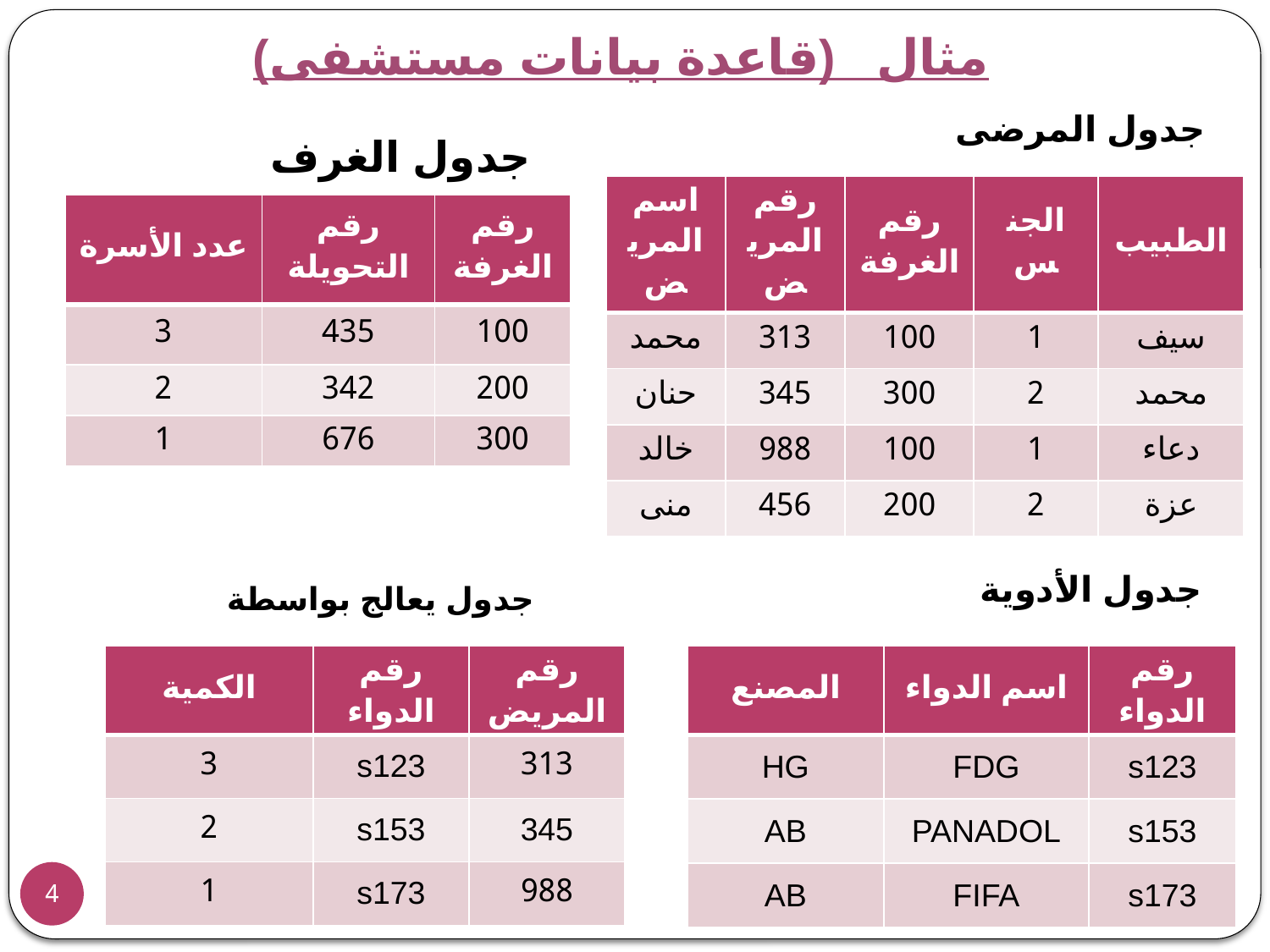

# مثال   (قاعدة بيانات مستشفى)
جدول المرضى
جدول الغرف
| اسم المريض | رقم المريض | رقم الغرفة | الجنس | الطبيب |
| --- | --- | --- | --- | --- |
| محمد | 313 | 100 | 1 | سيف |
| حنان | 345 | 300 | 2 | محمد |
| خالد | 988 | 100 | 1 | دعاء |
| منى | 456 | 200 | 2 | عزة |
| عدد الأسرة | رقم التحويلة | رقم الغرفة |
| --- | --- | --- |
| 3 | 435 | 100 |
| 2 | 342 | 200 |
| 1 | 676 | 300 |
جدول الأدوية
جدول يعالج بواسطة
| الكمية | رقم الدواء | رقم المريض |
| --- | --- | --- |
| 3 | s123 | 313 |
| 2 | s153 | 345 |
| 1 | s173 | 988 |
| المصنع | اسم الدواء | رقم الدواء |
| --- | --- | --- |
| HG | FDG | s123 |
| AB | PANADOL | s153 |
| AB | FIFA | s173 |
4